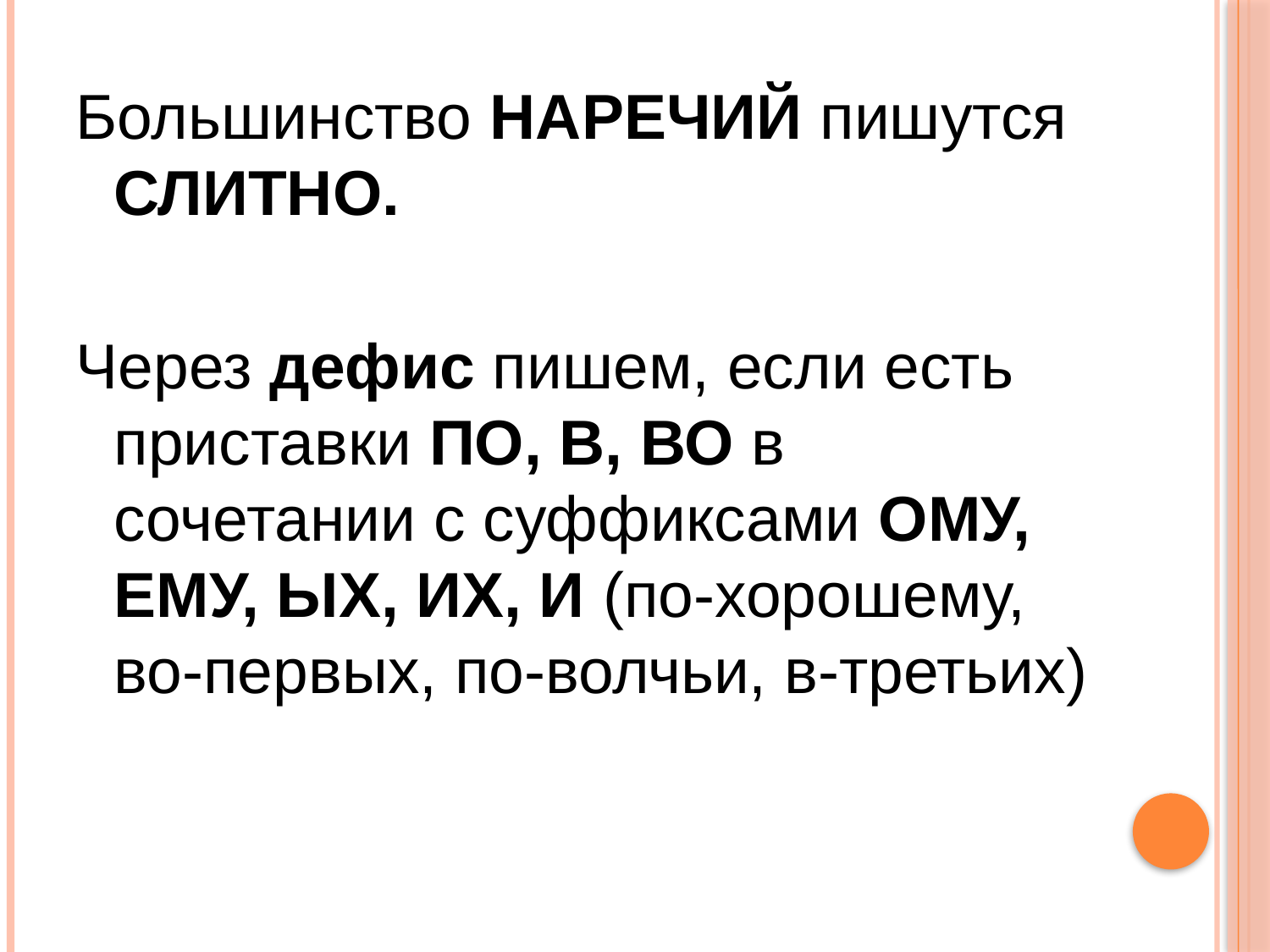

Большинство НАРЕЧИЙ пишутся СЛИТНО.

Через дефис пишем, если есть приставки ПО, В, ВО в сочетании с суффиксами ОМУ, ЕМУ, ЫХ, ИХ, И (по-хорошему, во-первых, по-волчьи, в-третьих)